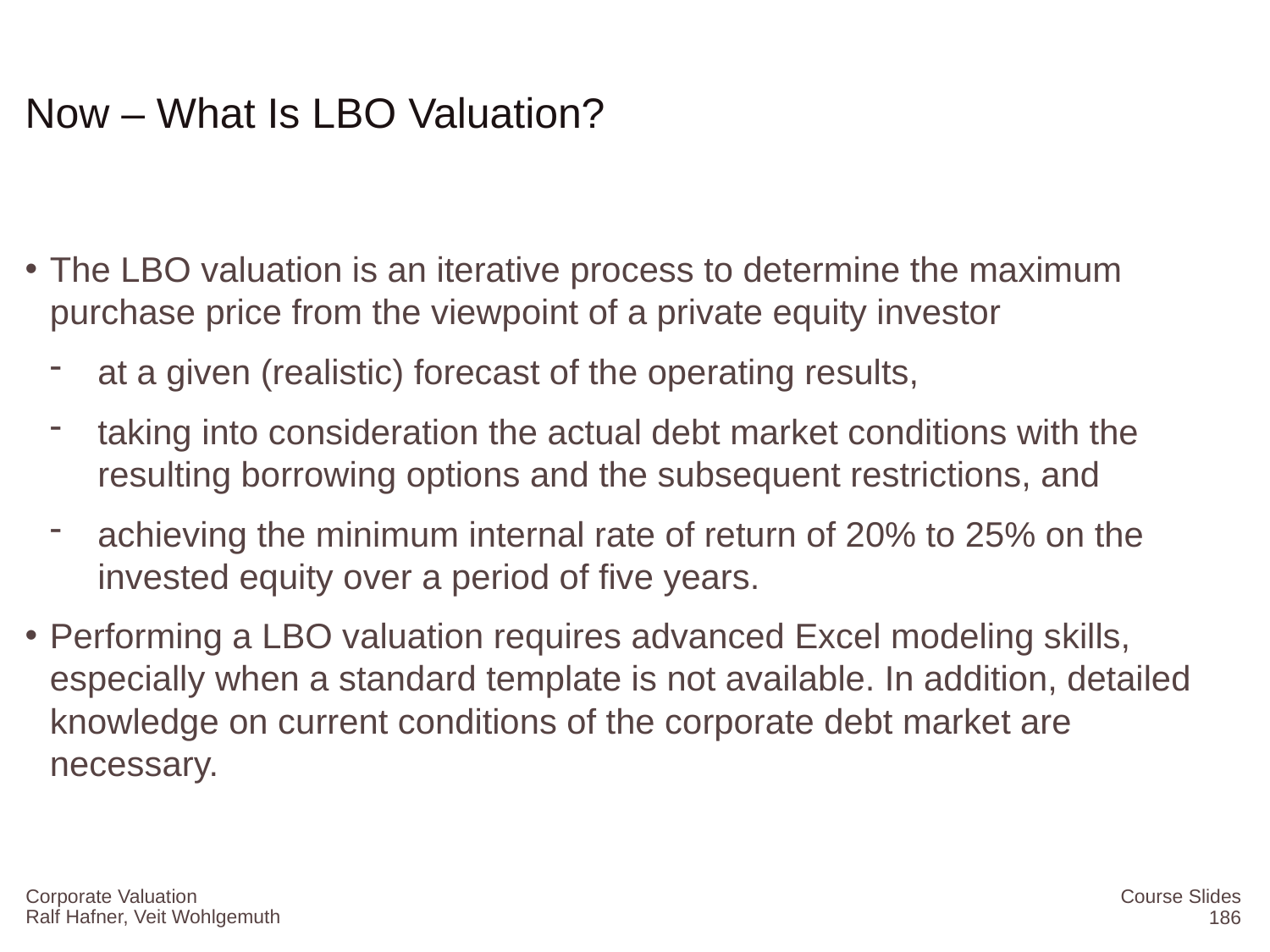

# Now – What Is LBO Valuation?
The LBO valuation is an iterative process to determine the maximum purchase price from the viewpoint of a private equity investor
at a given (realistic) forecast of the operating results,
taking into consideration the actual debt market conditions with the resulting borrowing options and the subsequent restrictions, and
achieving the minimum internal rate of return of 20% to 25% on the invested equity over a period of five years.
Performing a LBO valuation requires advanced Excel modeling skills, especially when a standard template is not available. In addition, detailed knowledge on current conditions of the corporate debt market are necessary.

Corporate Valuation
Course Slides
186